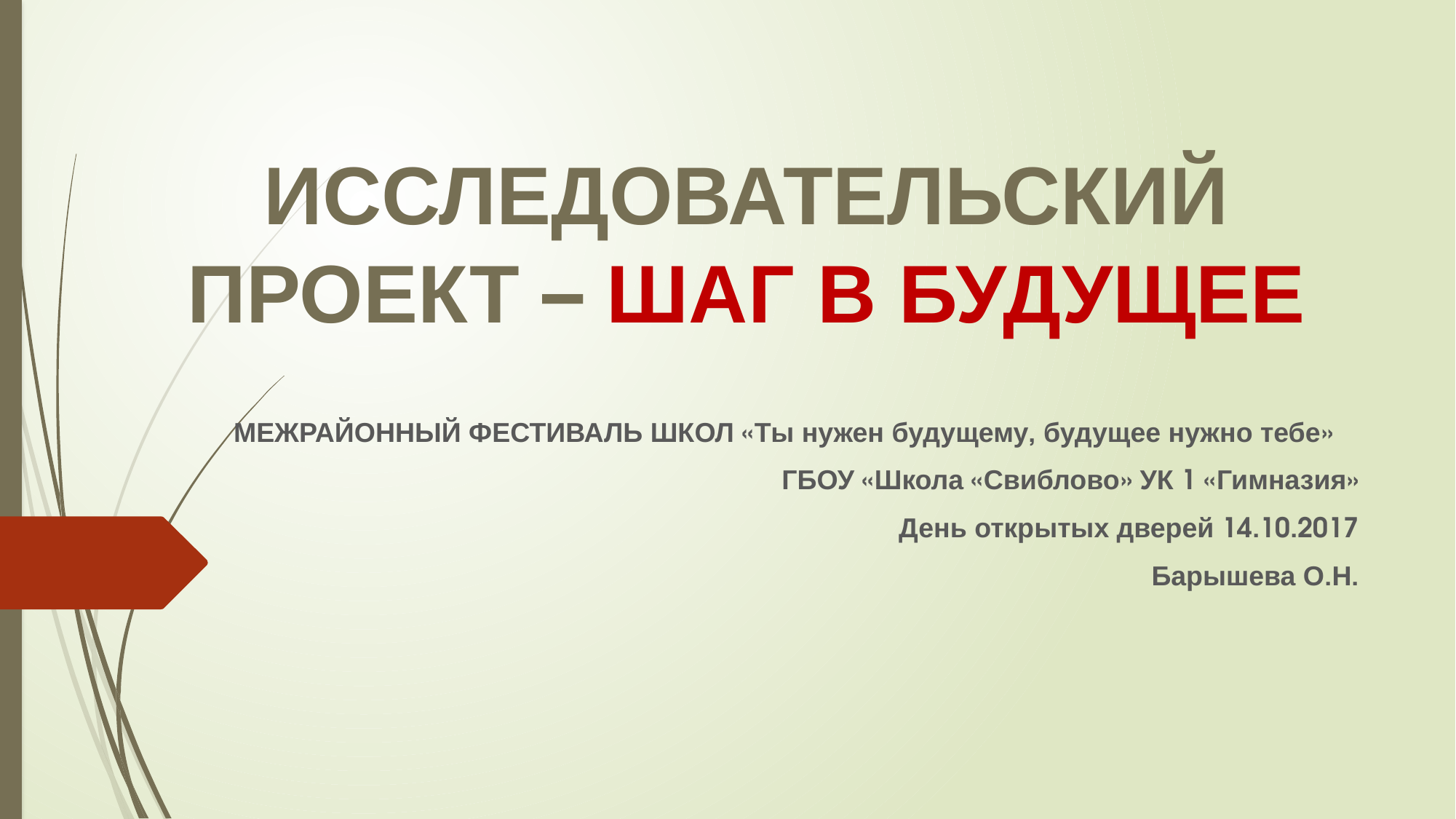

# ИССЛЕДОВАТЕЛЬСКИЙ ПРОЕКТ – ШАГ В БУДУЩЕЕ
МЕЖРАЙОННЫЙ ФЕСТИВАЛЬ ШКОЛ «Ты нужен будущему, будущее нужно тебе»
ГБОУ «Школа «Свиблово» УК 1 «Гимназия»
День открытых дверей 14.10.2017
Барышева О.Н.